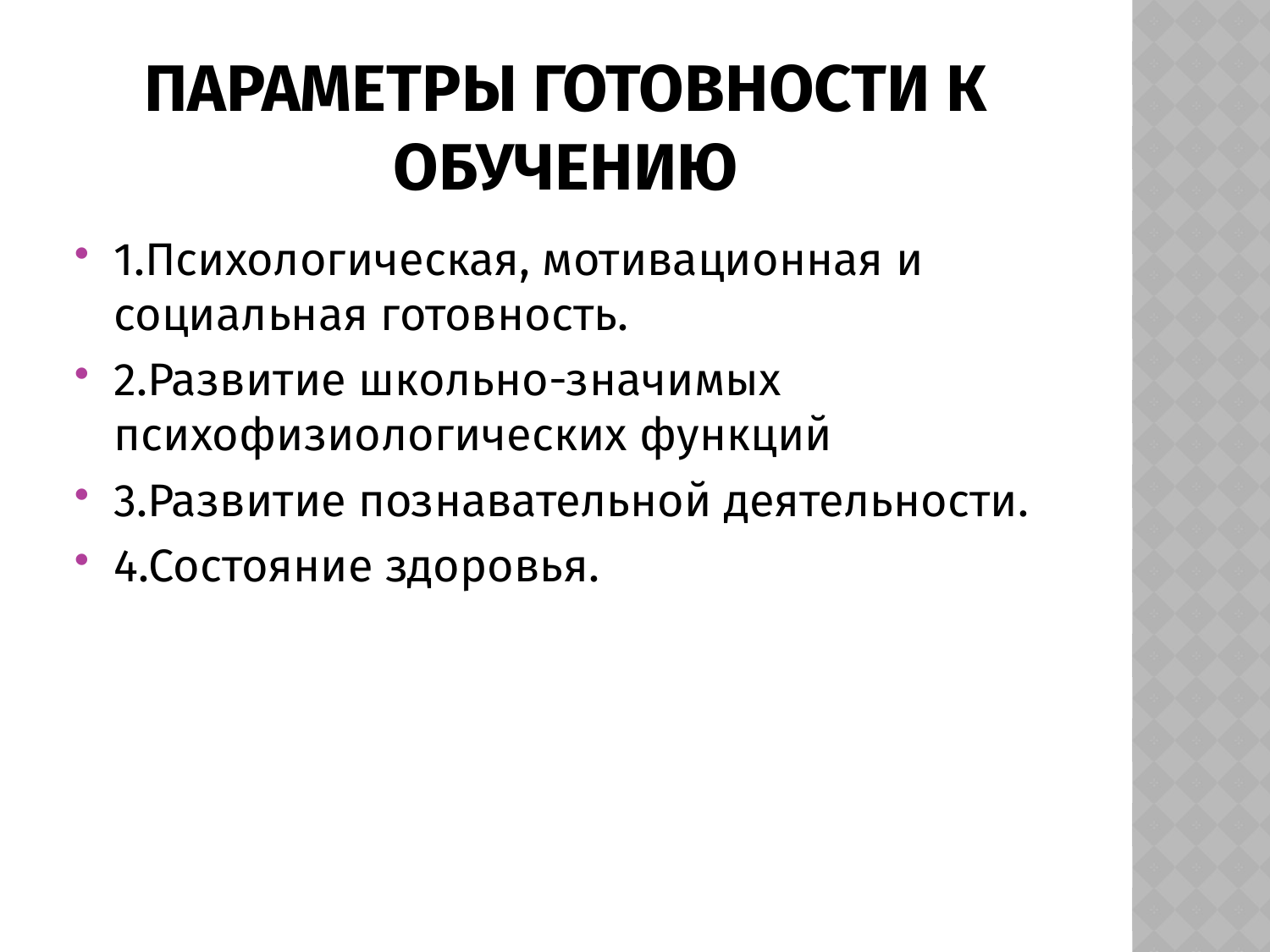

# Параметры готовности к обучению
1.Психологическая, мотивационная и социальная готовность.
2.Развитие школьно-значимых психофизиологических функций
3.Развитие познавательной деятельности.
4.Состояние здоровья.